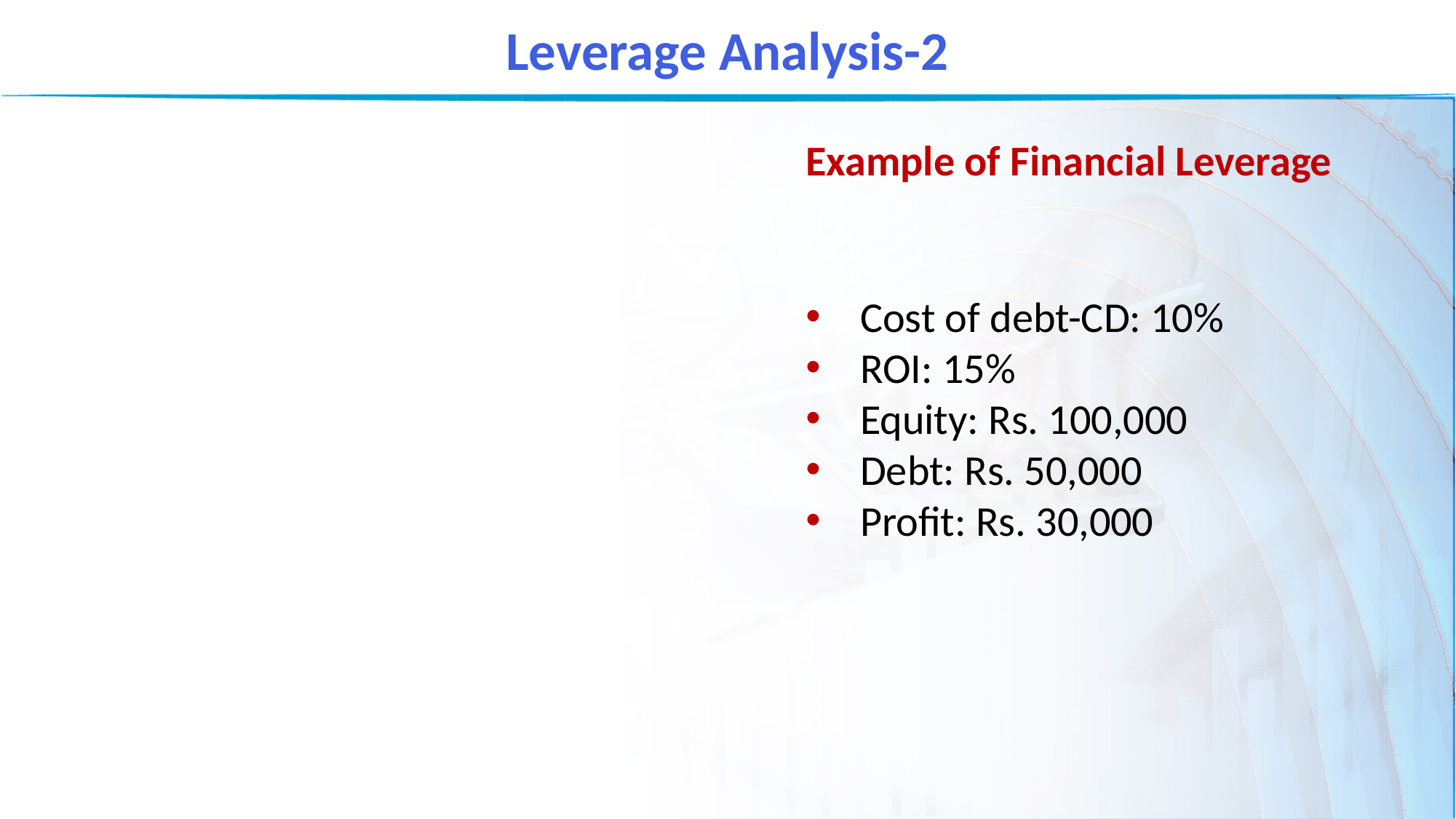

Leverage Analysis-2
Example of Financial Leverage

Cost of debt-CD: 10%
ROI: 15%
Equity: Rs. 100,000
Debt: Rs. 50,000
Profit: Rs. 30,000